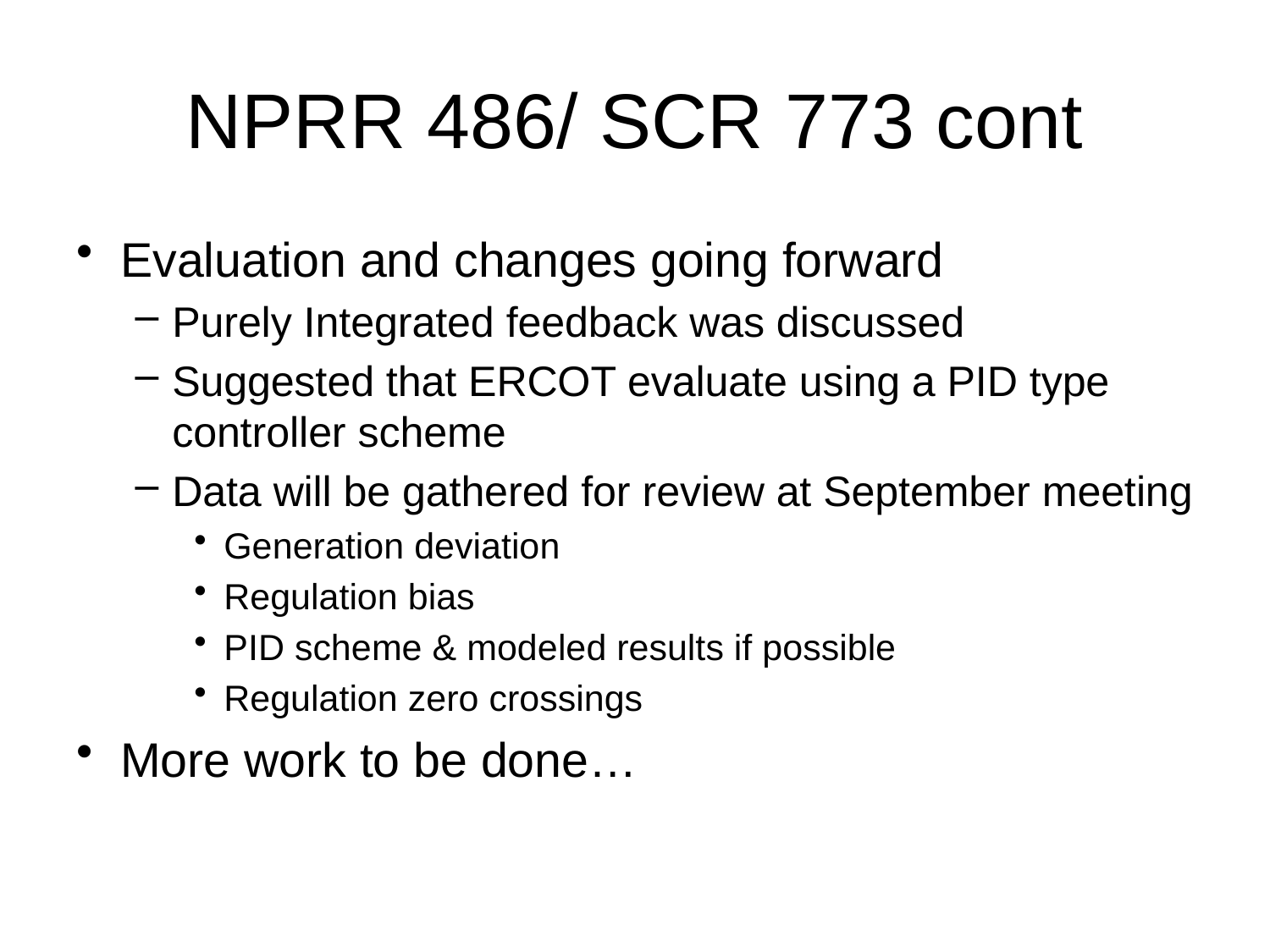

# NPRR 486/ SCR 773 cont
Evaluation and changes going forward
Purely Integrated feedback was discussed
Suggested that ERCOT evaluate using a PID type controller scheme
Data will be gathered for review at September meeting
Generation deviation
Regulation bias
PID scheme & modeled results if possible
Regulation zero crossings
More work to be done…